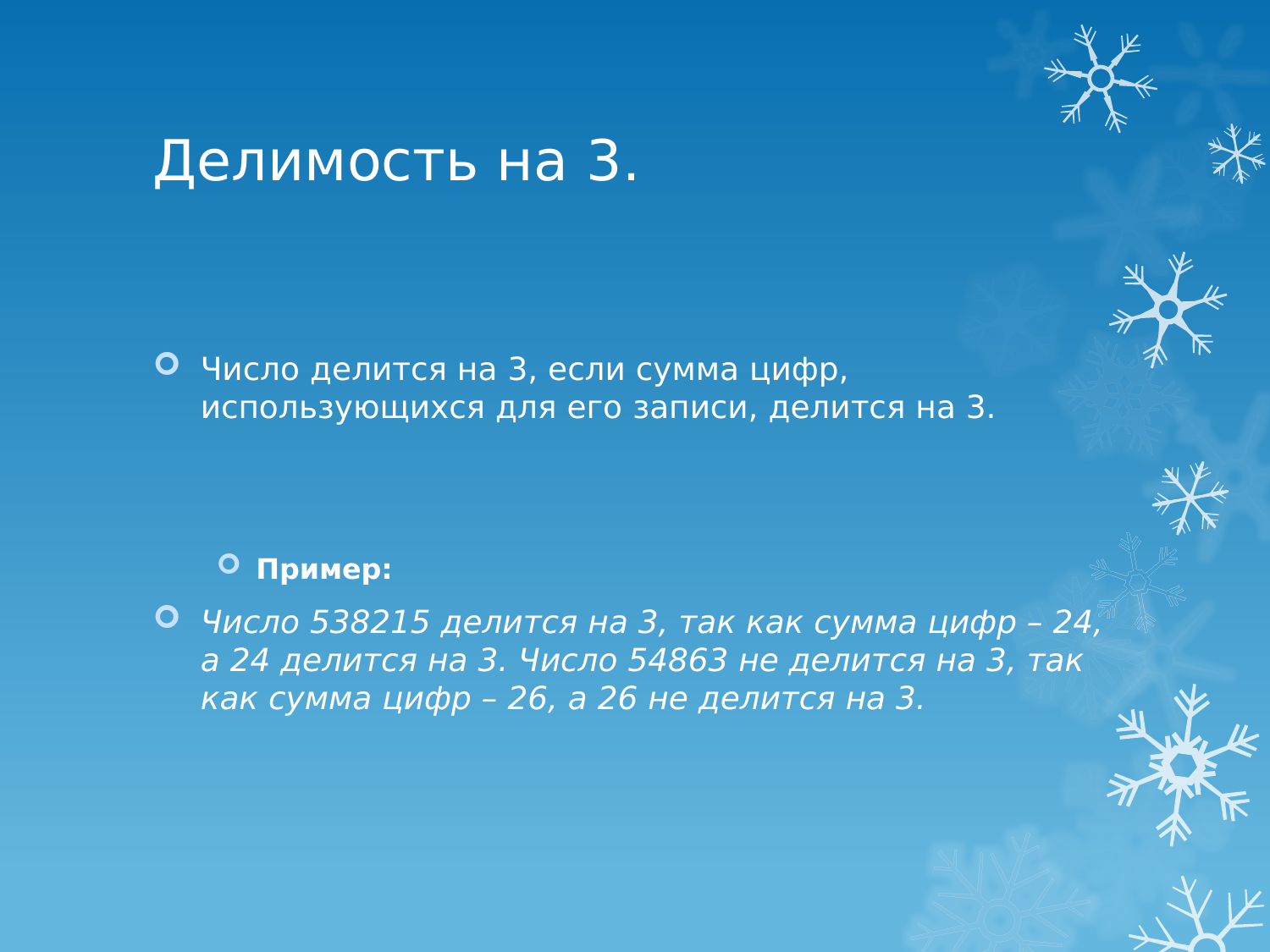

# Делимость на 3.
Число делится на 3, если сумма цифр, использующихся для его записи, делится на 3.

Пример:
Число 538215 делится на 3, так как сумма цифр – 24, а 24 делится на 3. Число 54863 не делится на 3, так как сумма цифр – 26, а 26 не делится на 3.